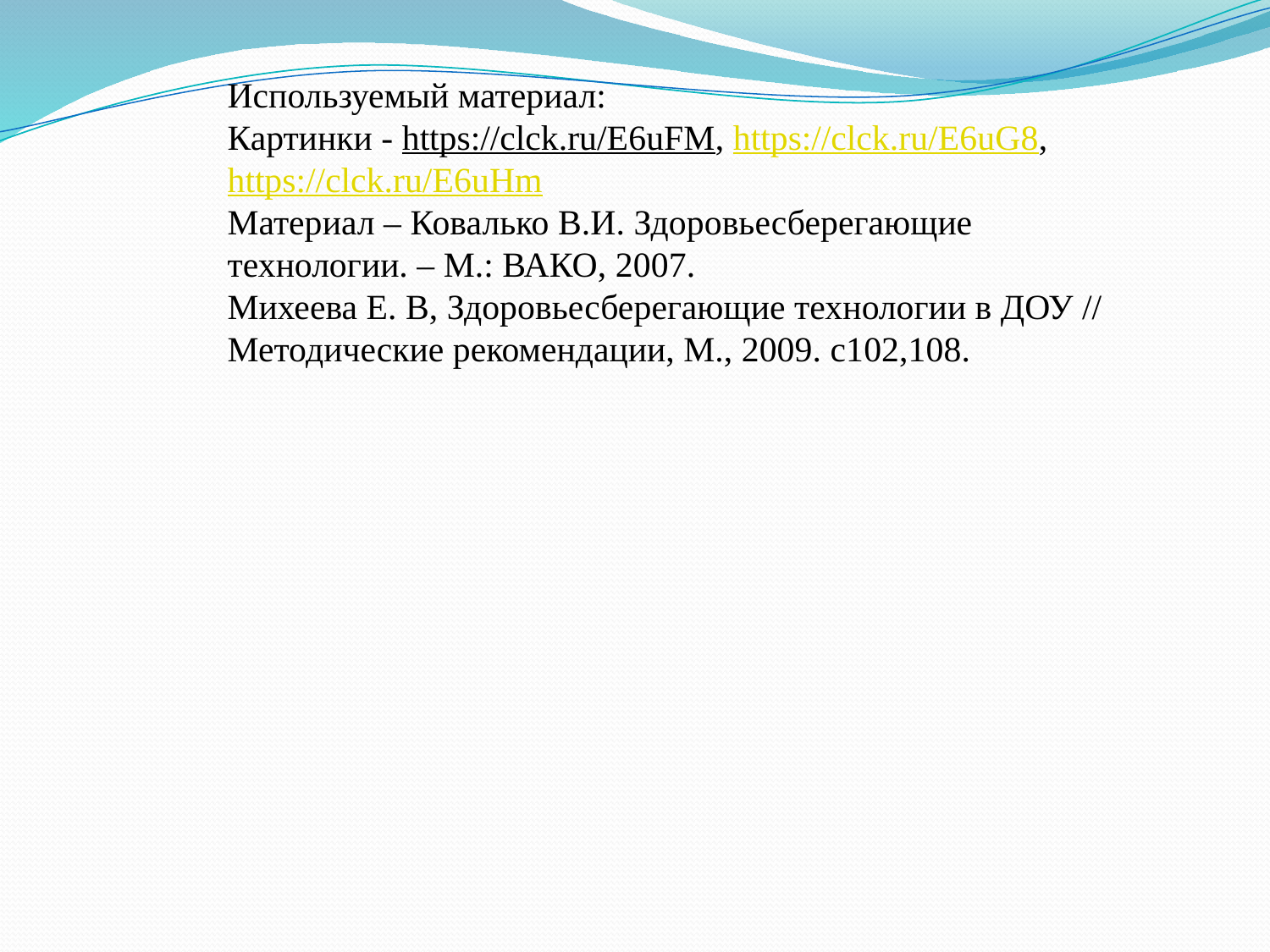

Используемый материал:
Картинки - https://clck.ru/E6uFM, https://clck.ru/E6uG8, https://clck.ru/E6uHm
Материал – Ковалько В.И. Здоровьесберегающие технологии. – М.: ВАКО, 2007.
Михеева Е. В, Здоровьесберегающие технологии в ДОУ // Методические рекомендации, М., 2009. с102,108.